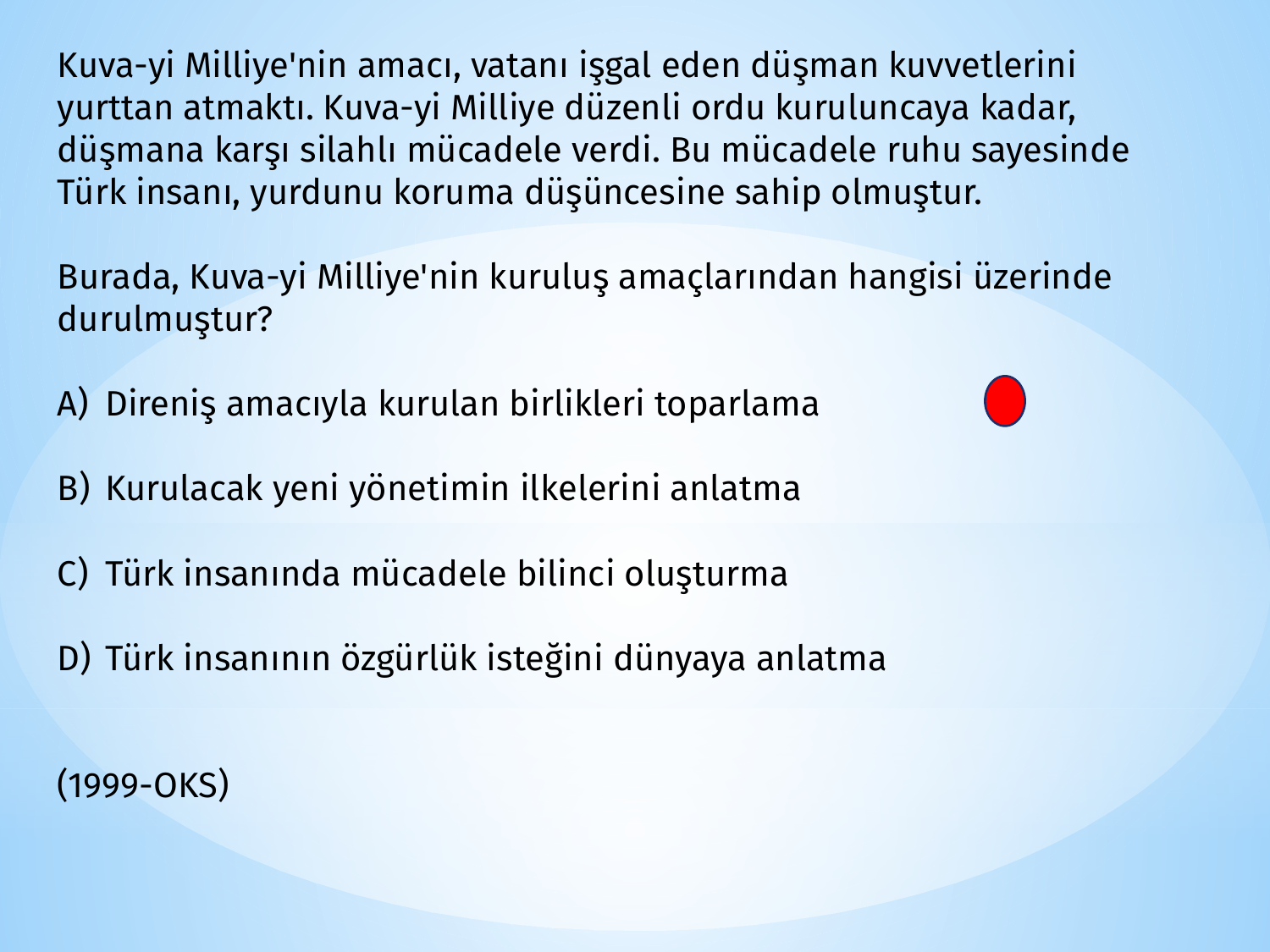

Kuva-yi Milliye'nin amacı, vatanı işgal eden düşman kuvvetlerini yurttan atmaktı. Kuva-yi Milliye düzenli ordu kuruluncaya kadar, düşmana karşı silahlı mücadele verdi. Bu mücadele ruhu sayesinde Türk insanı, yurdunu koruma düşüncesine sahip olmuştur.

Burada, Kuva-yi Milliye'nin kuruluş amaçlarından hangisi üzerinde durulmuştur?

Direniş amacıyla kurulan birlikleri toparlama

Kurulacak yeni yönetimin ilkelerini anlatma

Türk insanında mücadele bilinci oluşturma

Türk insanının özgürlük isteğini dünyaya anlatma

(1999-OKS)